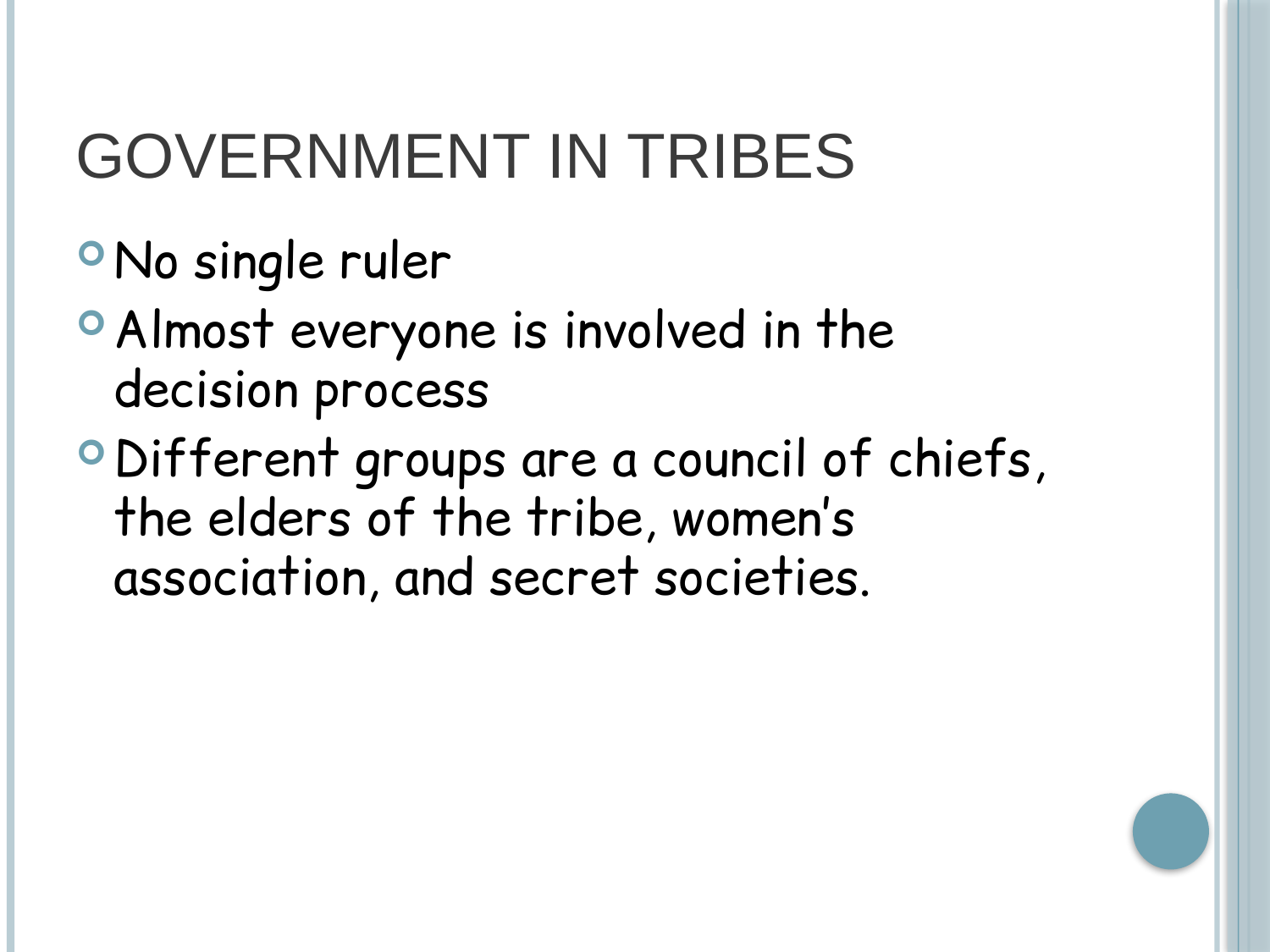

# Government in tribes
No single ruler
Almost everyone is involved in the decision process
Different groups are a council of chiefs, the elders of the tribe, women’s association, and secret societies.